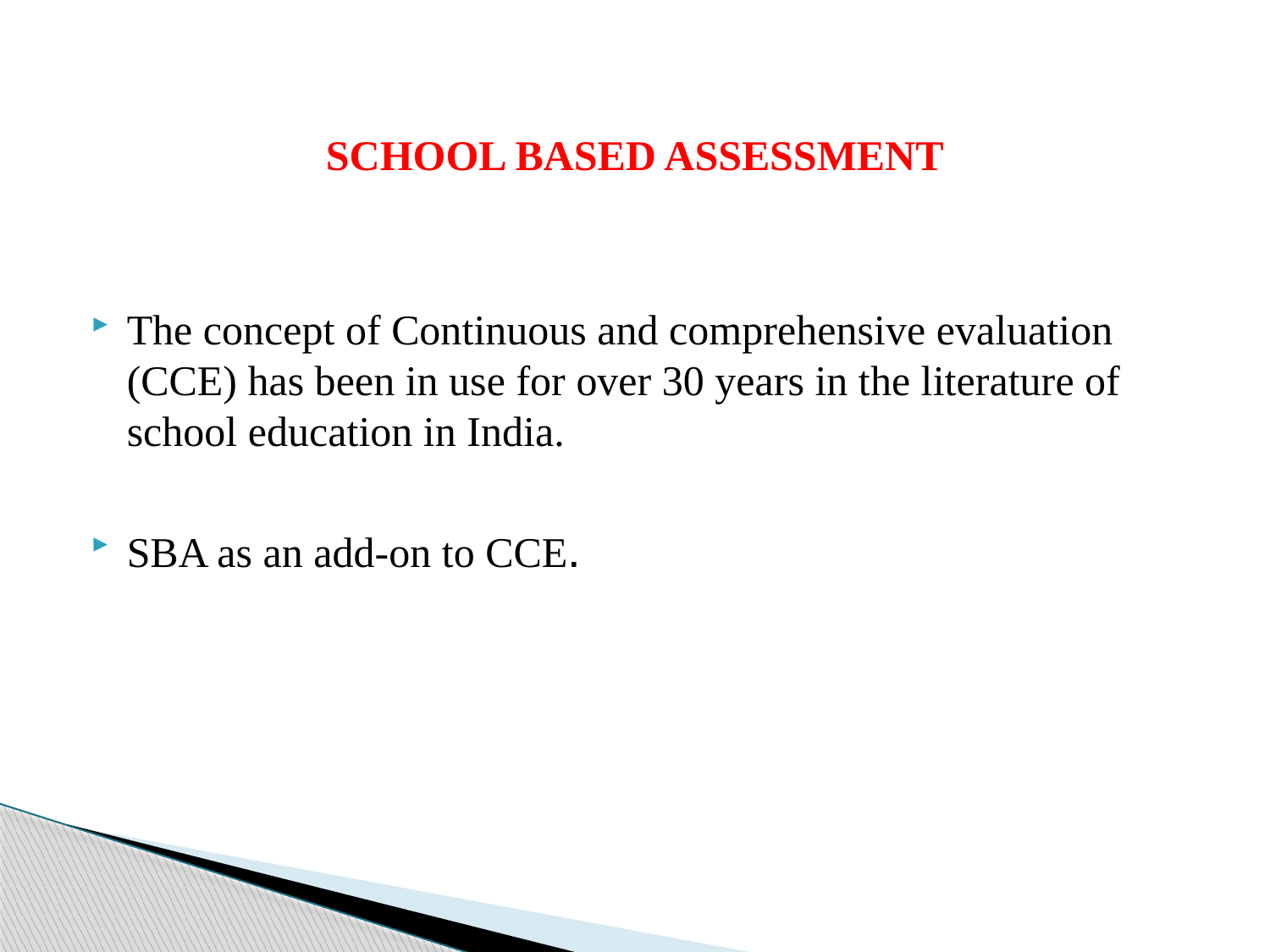

# SCHOOL BASED ASSESSMENT
The concept of Continuous and comprehensive evaluation (CCE) has been in use for over 30 years in the literature of school education in India.

SBA as an add-on to CCE.